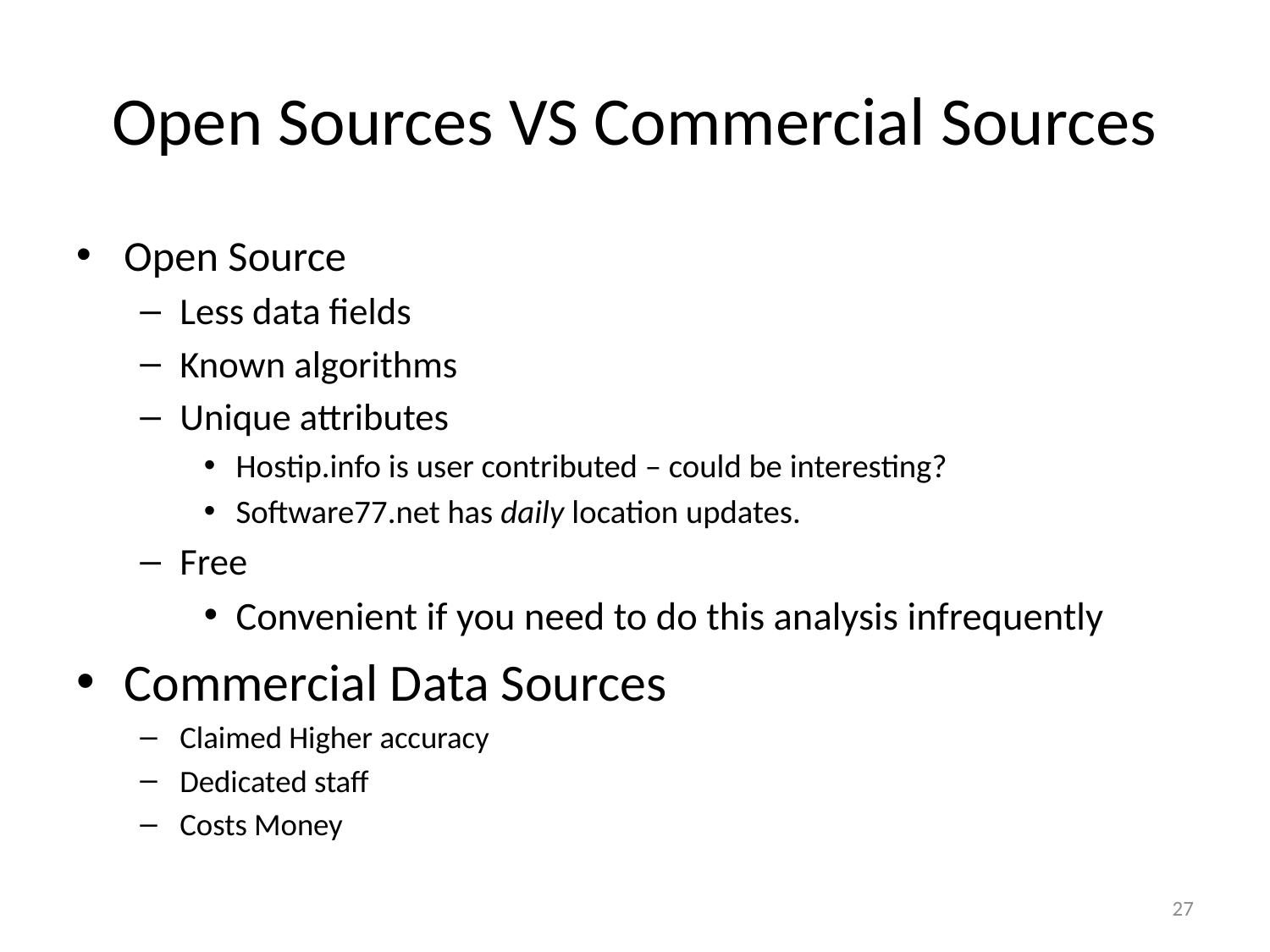

# Open Sources VS Commercial Sources
Open Source
Less data fields
Known algorithms
Unique attributes
Hostip.info is user contributed – could be interesting?
Software77.net has daily location updates.
Free
Convenient if you need to do this analysis infrequently
Commercial Data Sources
Claimed Higher accuracy
Dedicated staff
Costs Money
27